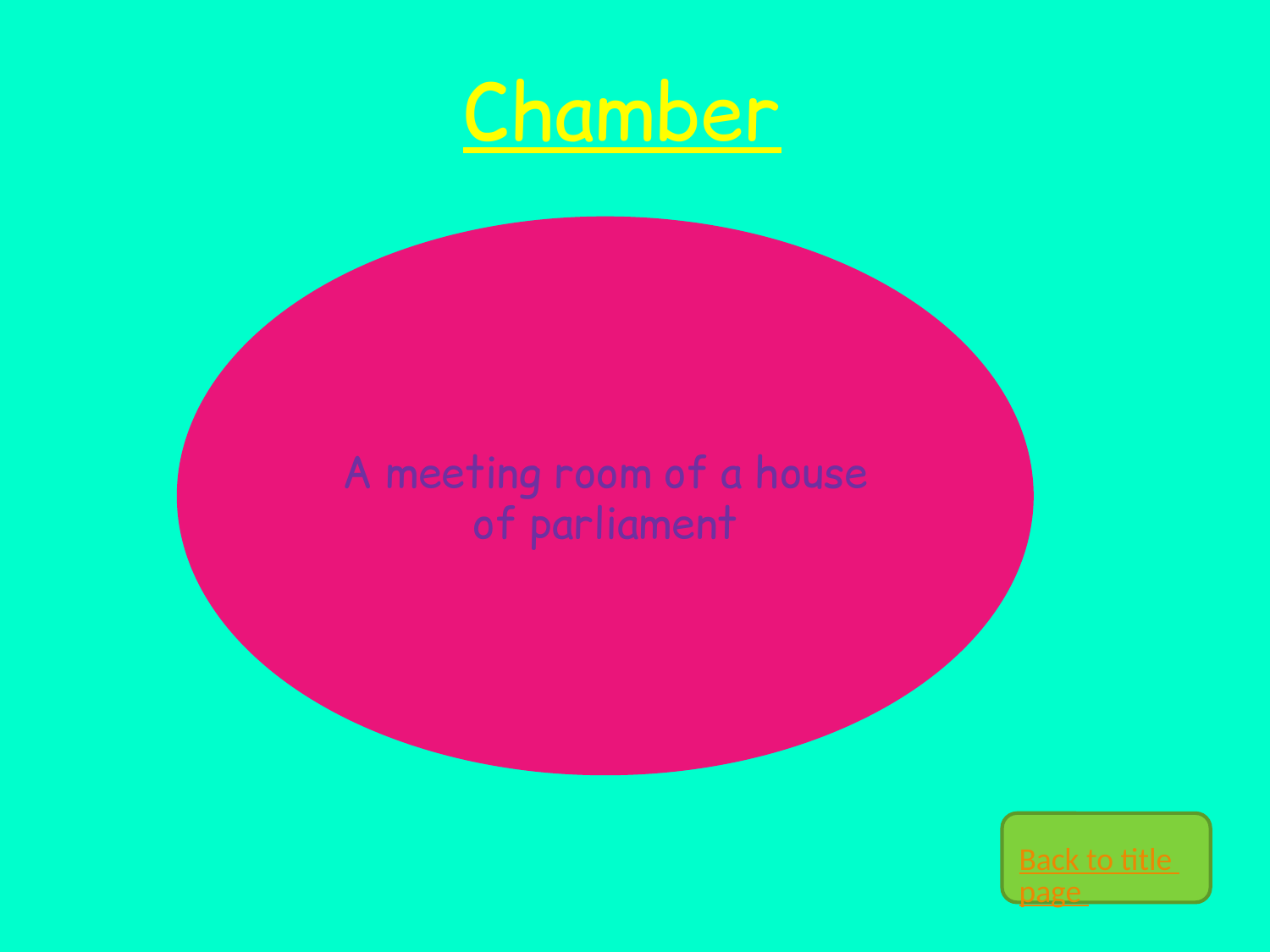

# Chamber
A meeting room of a house of parliament
Back to title page